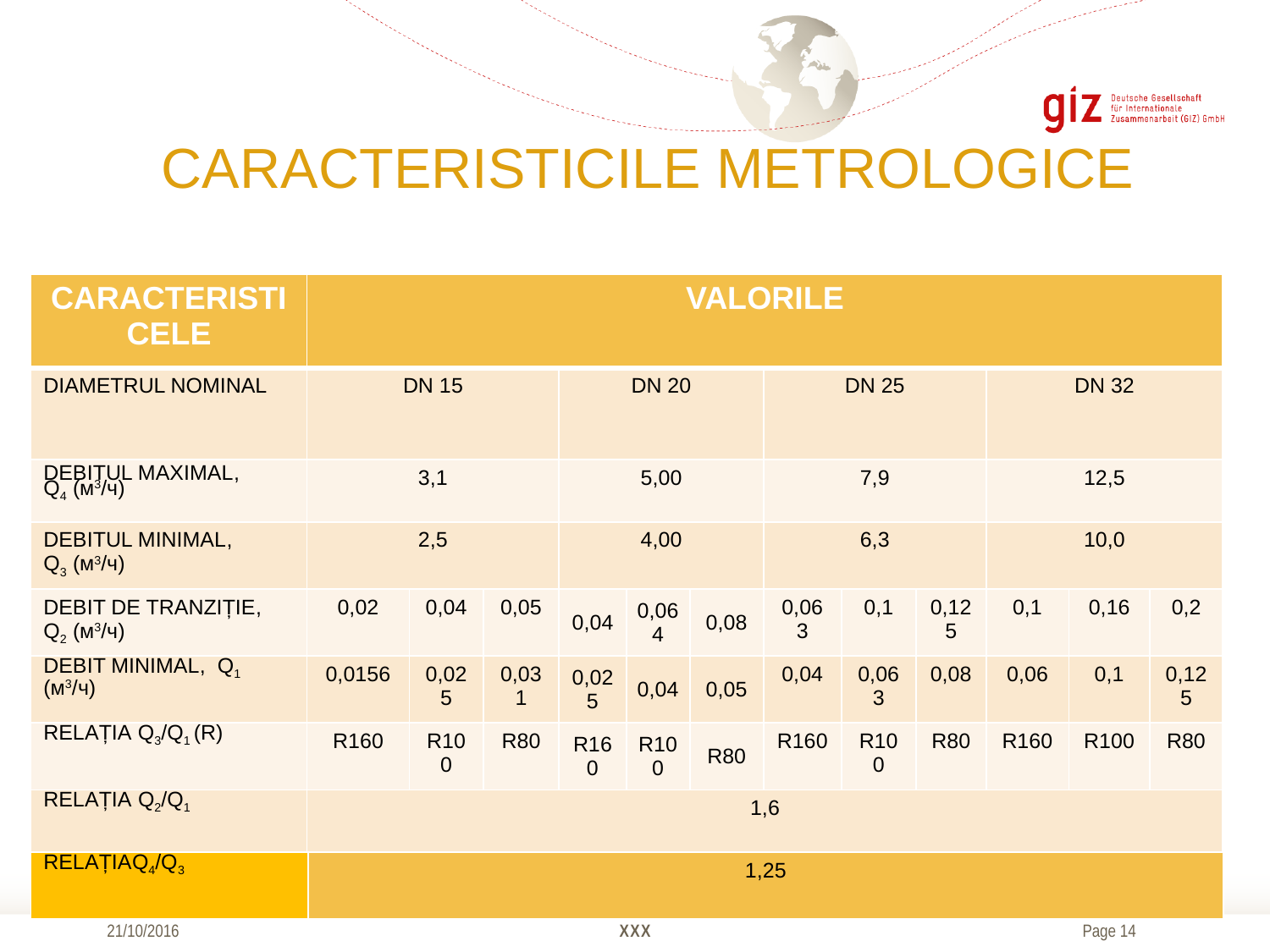

# CARACTERISTICILE METROLOGICE
| CARACTERISTICELE | VALORILE |  |  |  |  |  |  |  |  |  |  |  |
| --- | --- | --- | --- | --- | --- | --- | --- | --- | --- | --- | --- | --- |
| DIAMETRUL NOMINAL | DN 15 |  |  | DN 20 |  |  | DN 25 |  |  | DN 32 |  |  |
| DEBITUL MAXIMAL, Q4 (м3/ч) | 3,1 |  |  | 5,00 |  |  | 7,9 |  |  | 12,5 |  |  |
| DEBITUL MINIMAL, Q3 (м3/ч) | 2,5 |  |  | 4,00 |  |  | 6,3 |  |  | 10,0 |  |  |
| DEBIT DE TRANZIȚIE, Q2 (м3/ч) | 0,02 | 0,04 | 0,05 | 0,04 | 0,064 | 0,08 | 0,063 | 0,1 | 0,125 | 0,1 | 0,16 | 0,2 |
| DEBIT MINIMAL, Q1 (м3/ч) | 0,0156 | 0,025 | 0,031 | 0,025 | 0,04 | 0,05 | 0,04 | 0,063 | 0,08 | 0,06 | 0,1 | 0,125 |
| RELAȚIA Q3/Q1 (R) | R160 | R100 | R80 | R160 | R100 | R80 | R160 | R100 | R80 | R160 | R100 | R80 |
| RELAȚIA Q2/Q1 | 1,6 |  |  |  |  |  |  |  |  |  |  |  |
| RELAȚIAQ4/Q3 | 1,25 |
| --- | --- |
21/10/2016
XXX